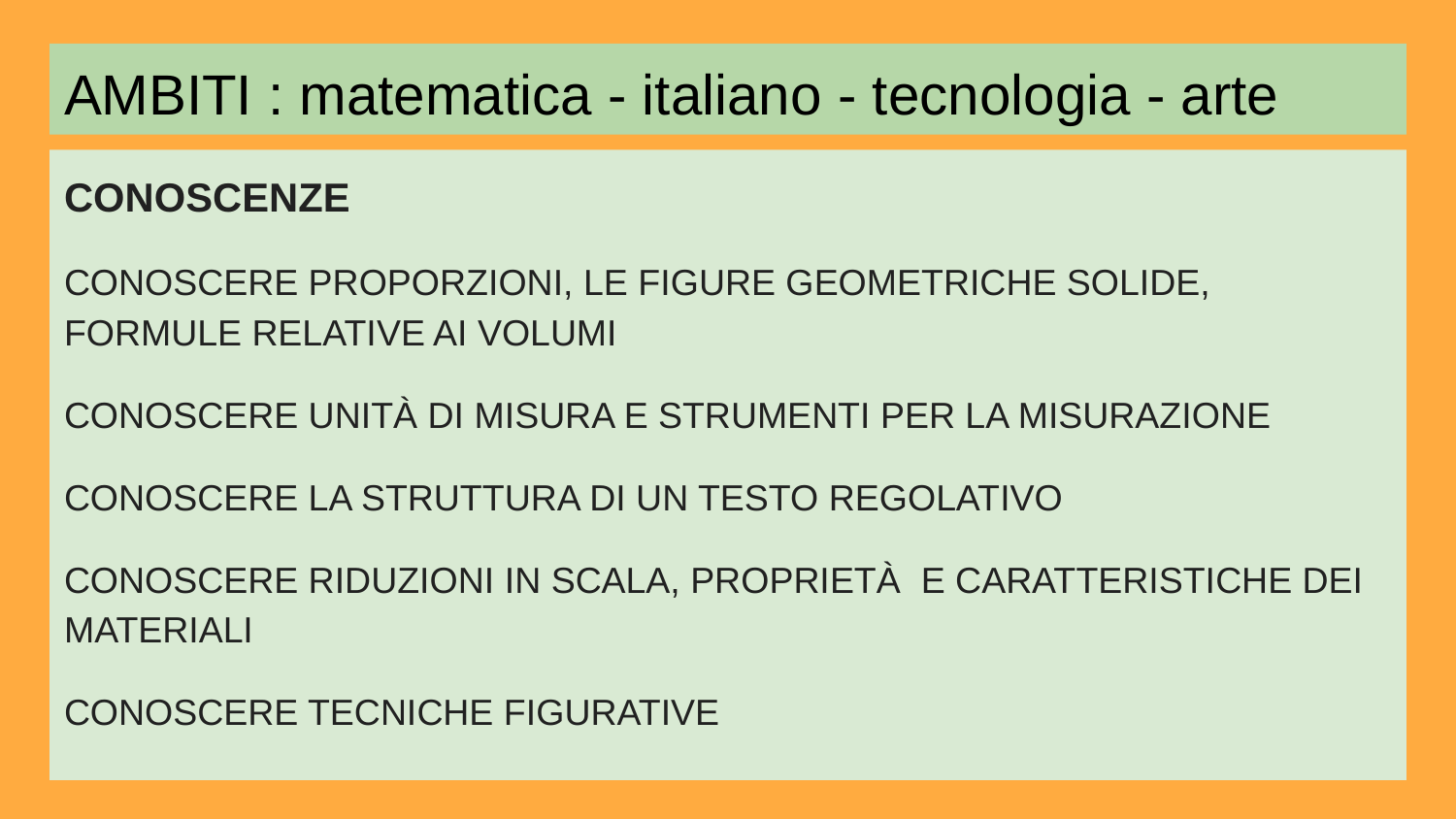

# AMBITI : matematica - italiano - tecnologia - arte

CONOSCENZE
CONOSCERE PROPORZIONI, LE FIGURE GEOMETRICHE SOLIDE, FORMULE RELATIVE AI VOLUMI
CONOSCERE UNITÀ DI MISURA E STRUMENTI PER LA MISURAZIONE
CONOSCERE LA STRUTTURA DI UN TESTO REGOLATIVO
CONOSCERE RIDUZIONI IN SCALA, PROPRIETÀ  E CARATTERISTICHE DEI MATERIALI
CONOSCERE TECNICHE FIGURATIVE